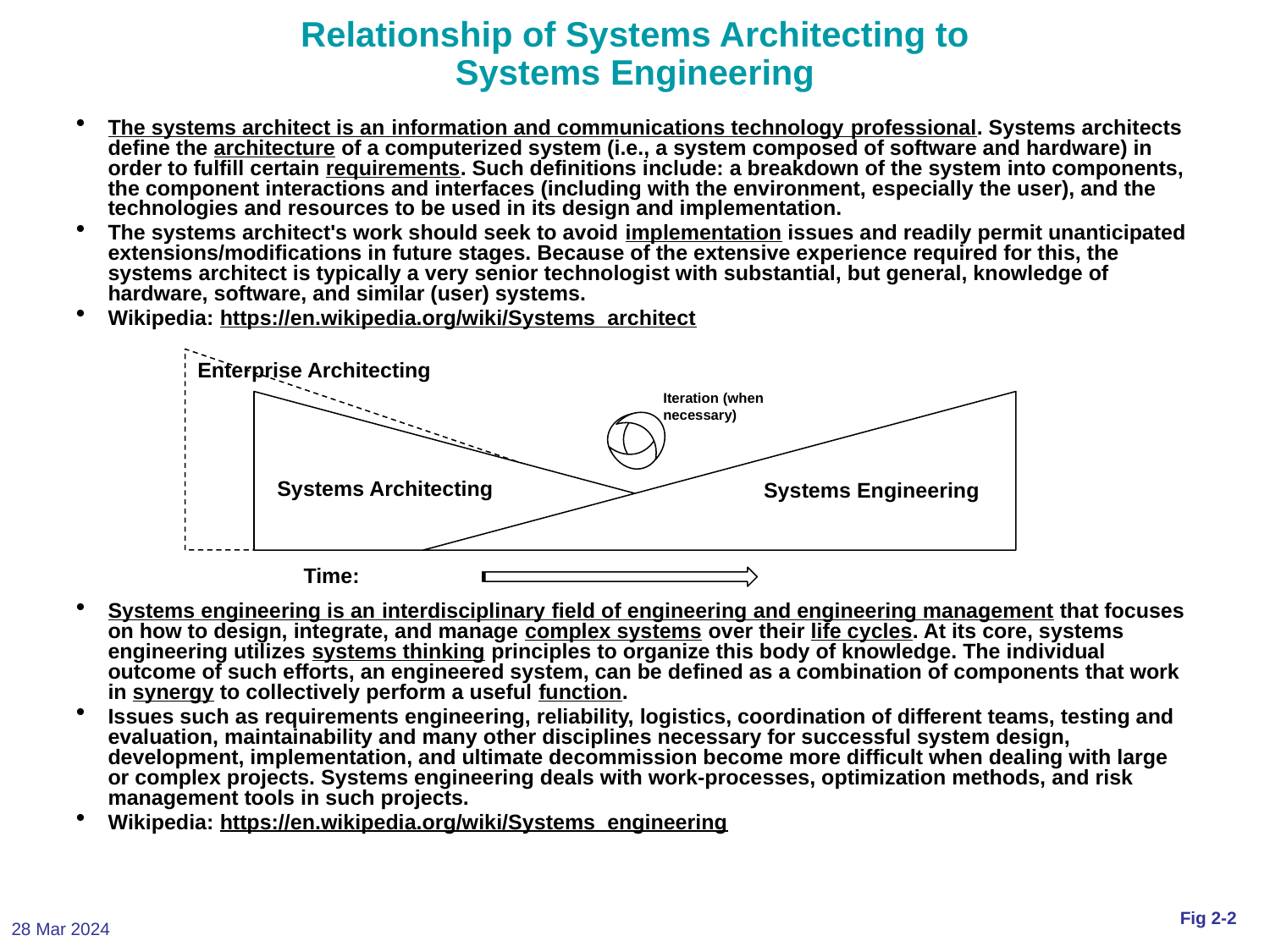

# Relationship of Systems Architecting to Systems Engineering
The systems architect is an information and communications technology professional. Systems architects define the architecture of a computerized system (i.e., a system composed of software and hardware) in order to fulfill certain requirements. Such definitions include: a breakdown of the system into components, the component interactions and interfaces (including with the environment, especially the user), and the technologies and resources to be used in its design and implementation.
The systems architect's work should seek to avoid implementation issues and readily permit unanticipated extensions/modifications in future stages. Because of the extensive experience required for this, the systems architect is typically a very senior technologist with substantial, but general, knowledge of hardware, software, and similar (user) systems.
Wikipedia: https://en.wikipedia.org/wiki/Systems_architect

Systems engineering is an interdisciplinary field of engineering and engineering management that focuses on how to design, integrate, and manage complex systems over their life cycles. At its core, systems engineering utilizes systems thinking principles to organize this body of knowledge. The individual outcome of such efforts, an engineered system, can be defined as a combination of components that work in synergy to collectively perform a useful function.
Issues such as requirements engineering, reliability, logistics, coordination of different teams, testing and evaluation, maintainability and many other disciplines necessary for successful system design, development, implementation, and ultimate decommission become more difficult when dealing with large or complex projects. Systems engineering deals with work-processes, optimization methods, and risk management tools in such projects.
Wikipedia: https://en.wikipedia.org/wiki/Systems_engineering

Enterprise Architecting
Iteration (when necessary)

Systems Architecting
Systems Engineering
Time:

Fig 2-2
28 Mar 2024